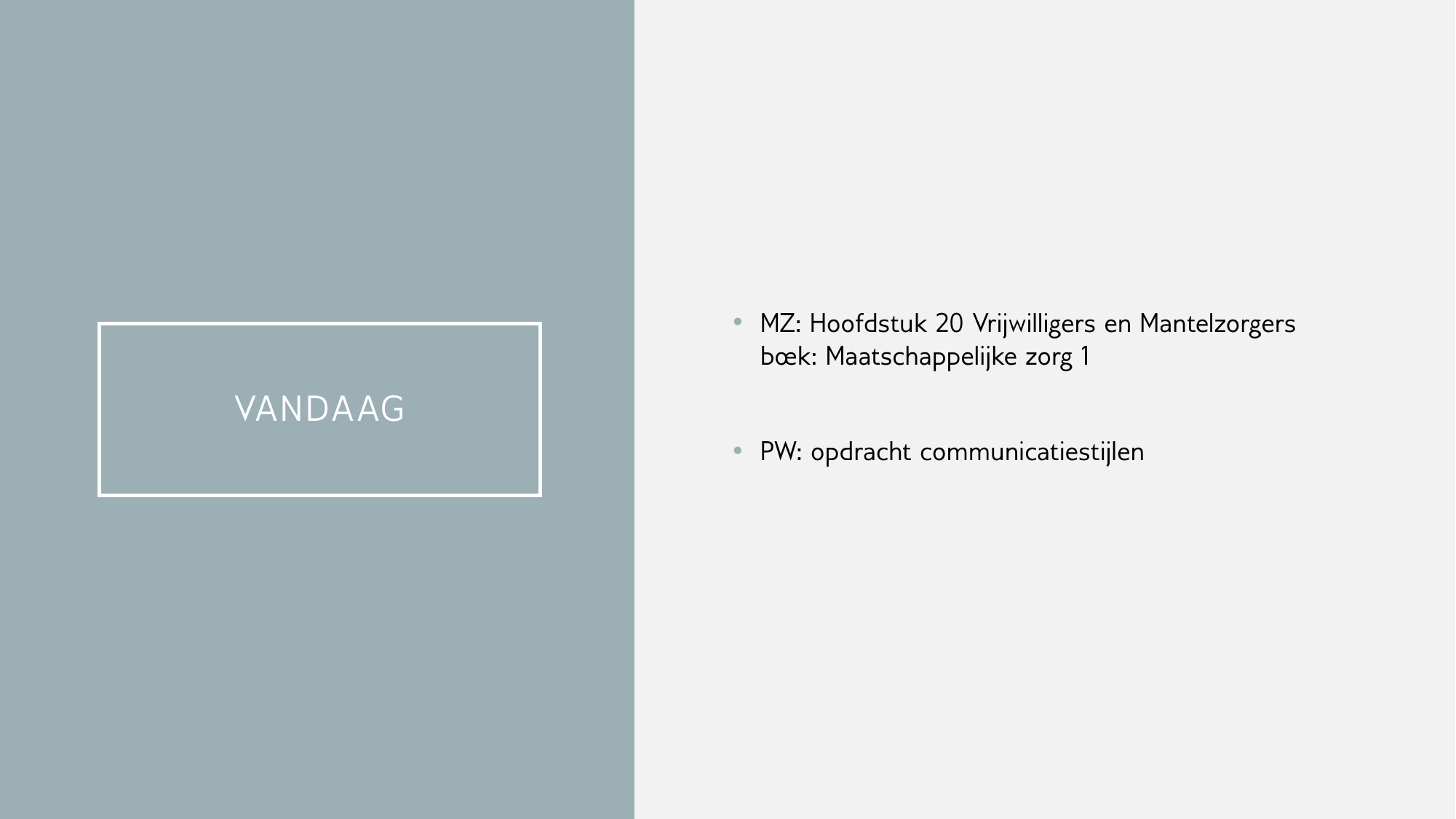

MZ: Hoofdstuk 20 Vrijwilligers en Mantelzorgers boek: Maatschappelijke zorg 1

PW: opdracht communicatiestijlen

# Vandaag